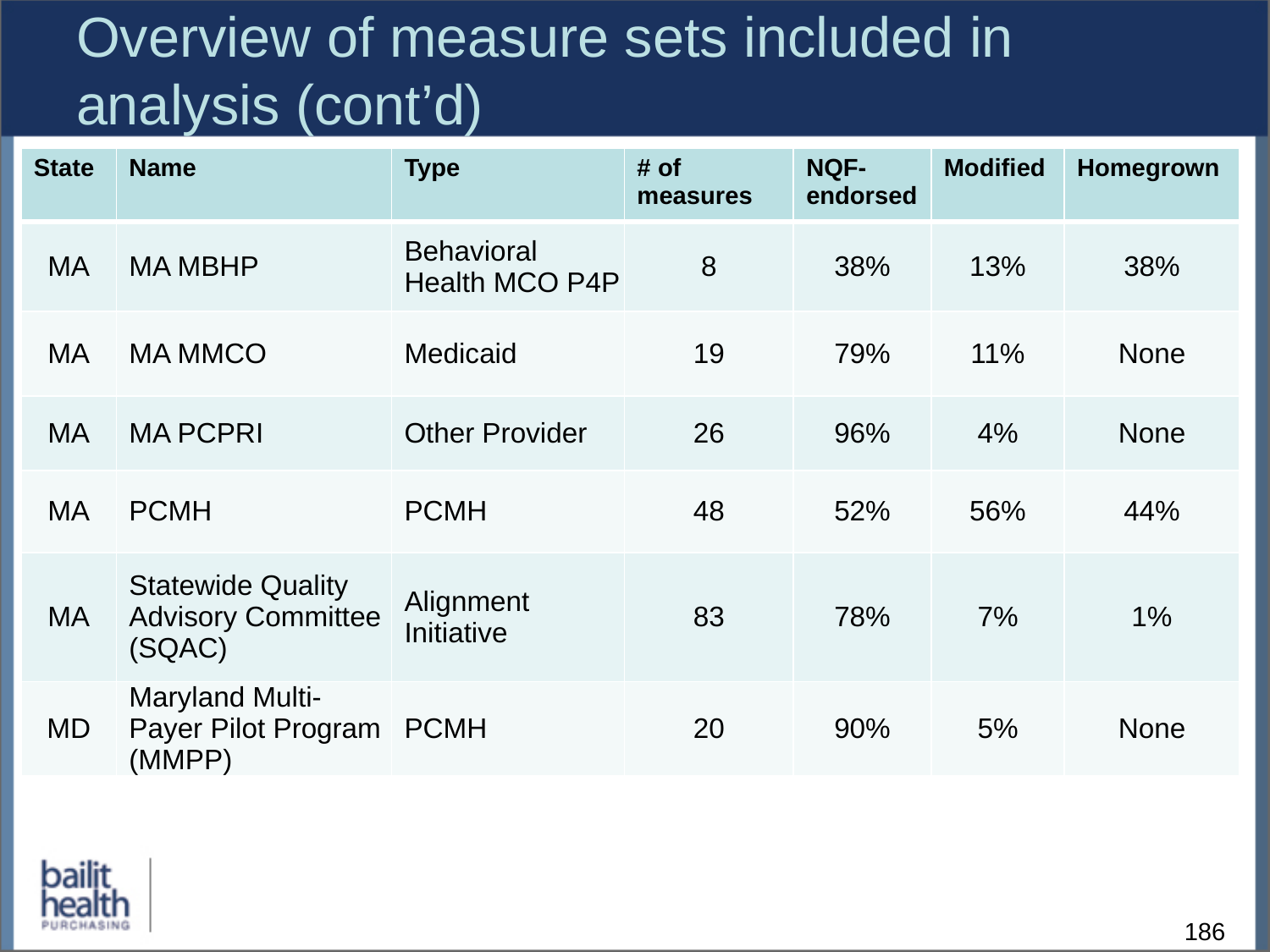

# Overview of measure sets included in analysis (cont’d)
| State | Name | Type | # of measures | NQF-endorsed | Modified | Homegrown |
| --- | --- | --- | --- | --- | --- | --- |
| MA | MA MBHP | Behavioral Health MCO P4P | 8 | 38% | 13% | 38% |
| MA | MA MMCO | Medicaid | 19 | 79% | 11% | None |
| MA | MA PCPRI | Other Provider | 26 | 96% | 4% | None |
| MA | PCMH | PCMH | 48 | 52% | 56% | 44% |
| MA | Statewide Quality Advisory Committee (SQAC) | Alignment Initiative | 83 | 78% | 7% | 1% |
| MD | Maryland Multi-Payer Pilot Program (MMPP) | PCMH | 20 | 90% | 5% | None |
186